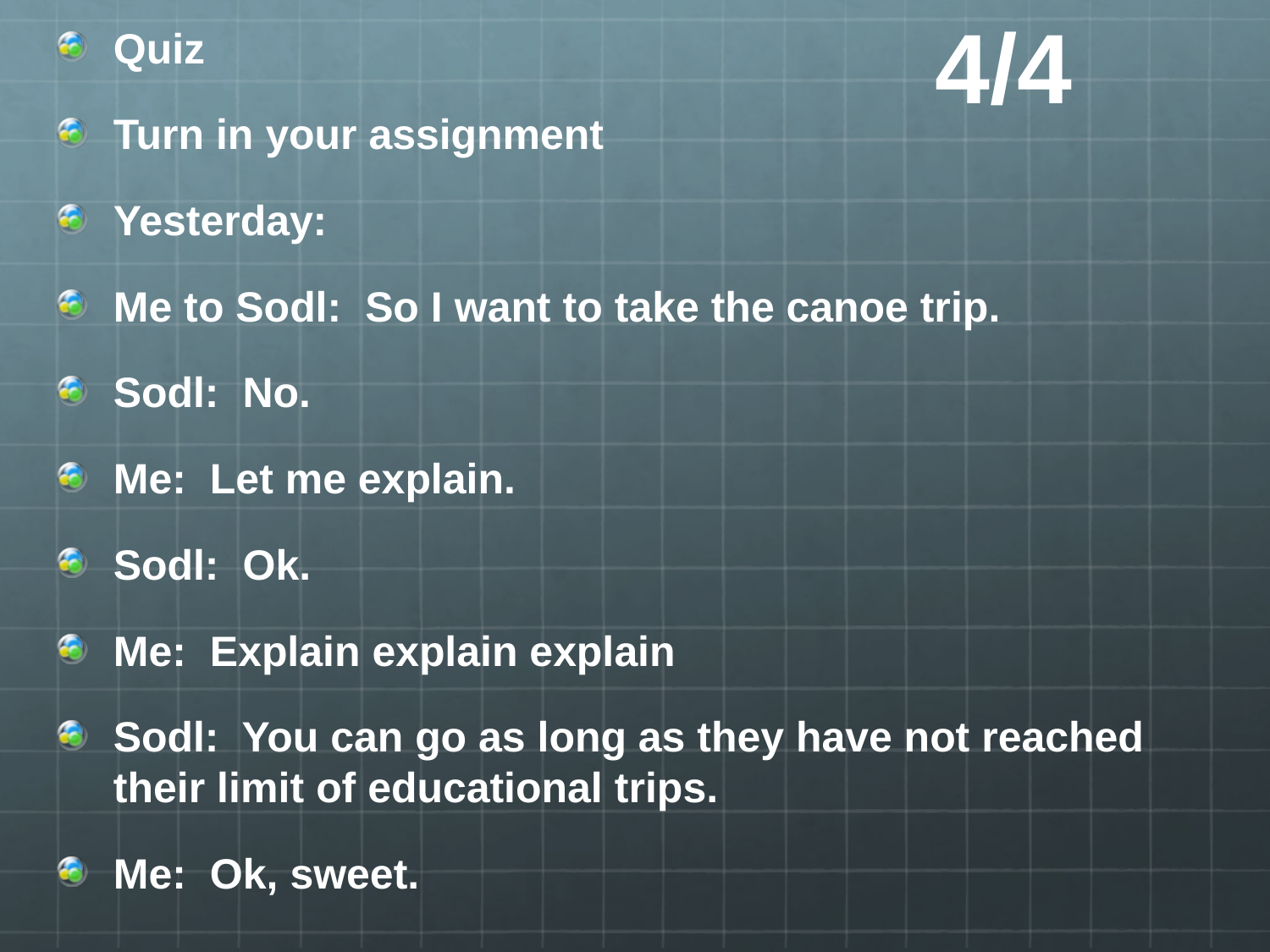

Quiz
Turn in your assignment
Yesterday:
Me to Sodl:  So I want to take the canoe trip.
Sodl:  No.
Me:  Let me explain.
Sodl:  Ok.
Me:  Explain explain explain
Sodl:  You can go as long as they have not reached their limit of educational trips.
Me:  Ok, sweet.
# 4/4